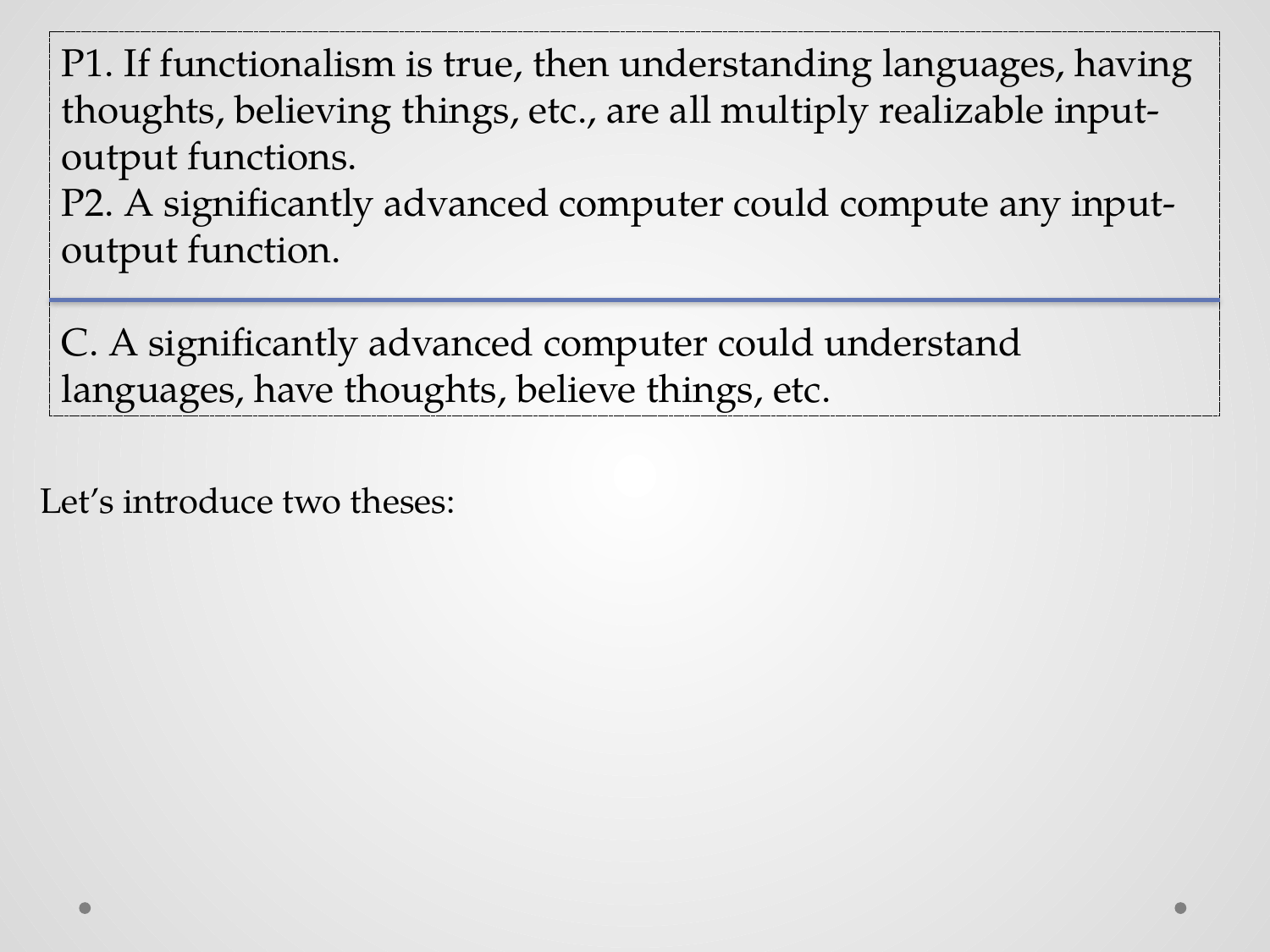

P1. If functionalism is true, then understanding languages, having thoughts, believing things, etc., are all multiply realizable input-output functions.
P2. A significantly advanced computer could compute any input-output function.

C. A significantly advanced computer could understand languages, have thoughts, believe things, etc.
Let’s introduce two theses: